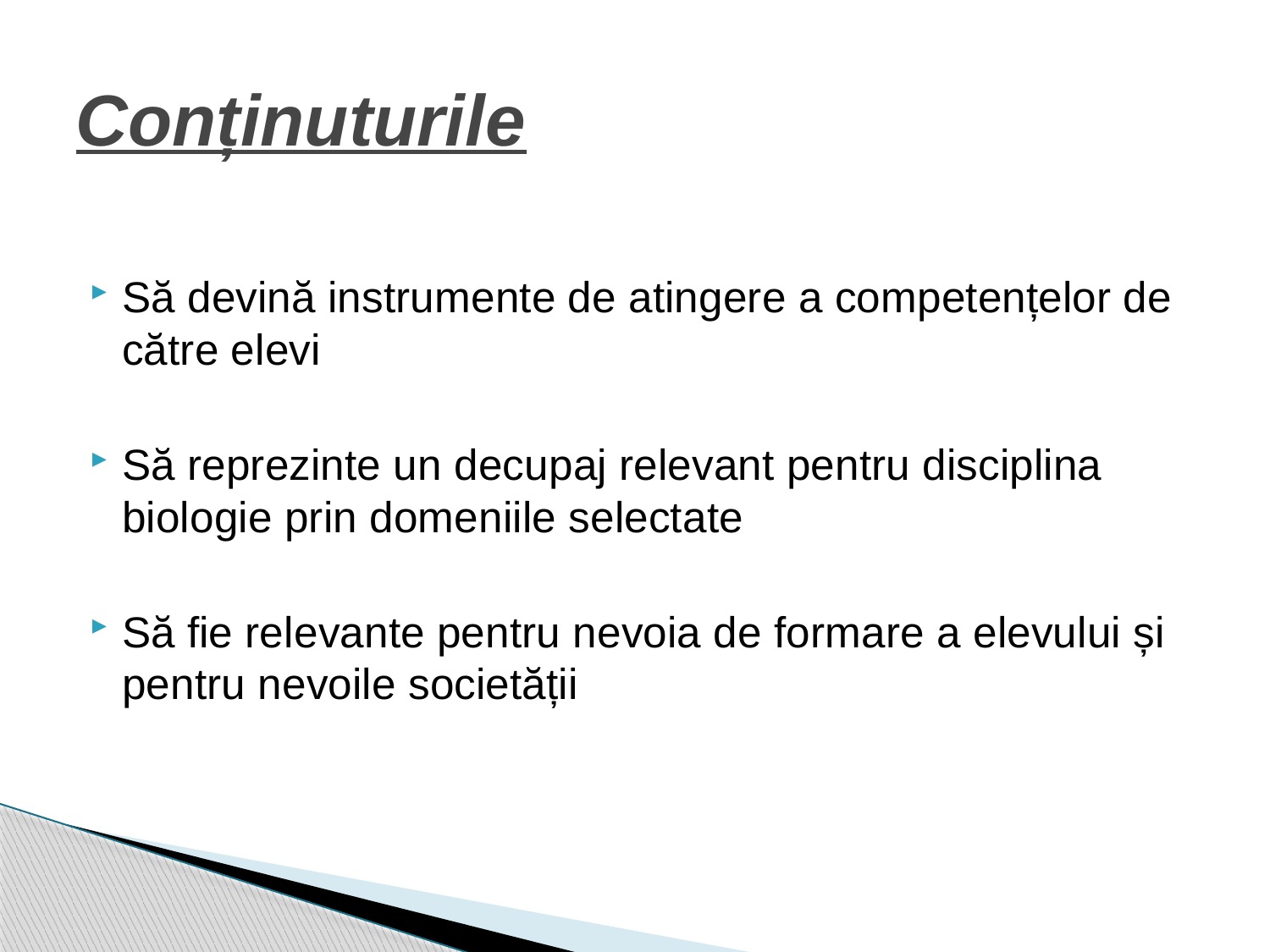

# Conținuturile

Să devină instrumente de atingere a competențelor de către elevi

Să reprezinte un decupaj relevant pentru disciplina biologie prin domeniile selectate

Să fie relevante pentru nevoia de formare a elevului și pentru nevoile societății